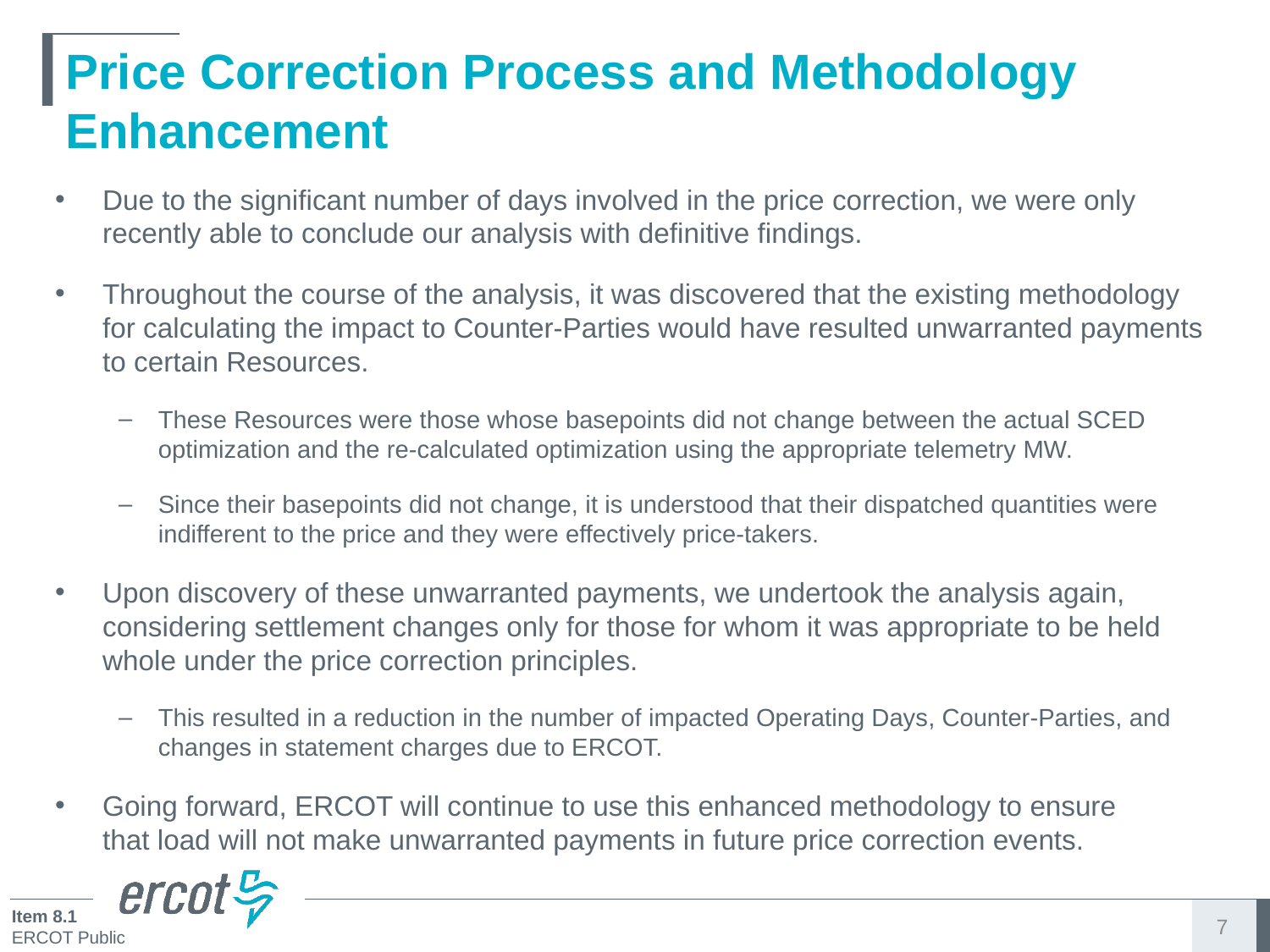

# Price Correction Process and Methodology Enhancement

Due to the significant number of days involved in the price correction, we were only recently able to conclude our analysis with definitive findings.
Throughout the course of the analysis, it was discovered that the existing methodology for calculating the impact to Counter-Parties would have resulted unwarranted payments to certain Resources.
These Resources were those whose basepoints did not change between the actual SCED optimization and the re-calculated optimization using the appropriate telemetry MW.
Since their basepoints did not change, it is understood that their dispatched quantities were indifferent to the price and they were effectively price-takers.
Upon discovery of these unwarranted payments, we undertook the analysis again, considering settlement changes only for those for whom it was appropriate to be held whole under the price correction principles.
This resulted in a reduction in the number of impacted Operating Days, Counter-Parties, and changes in statement charges due to ERCOT.
Going forward, ERCOT will continue to use this enhanced methodology to ensure that load will not make unwarranted payments in future price correction events.

7